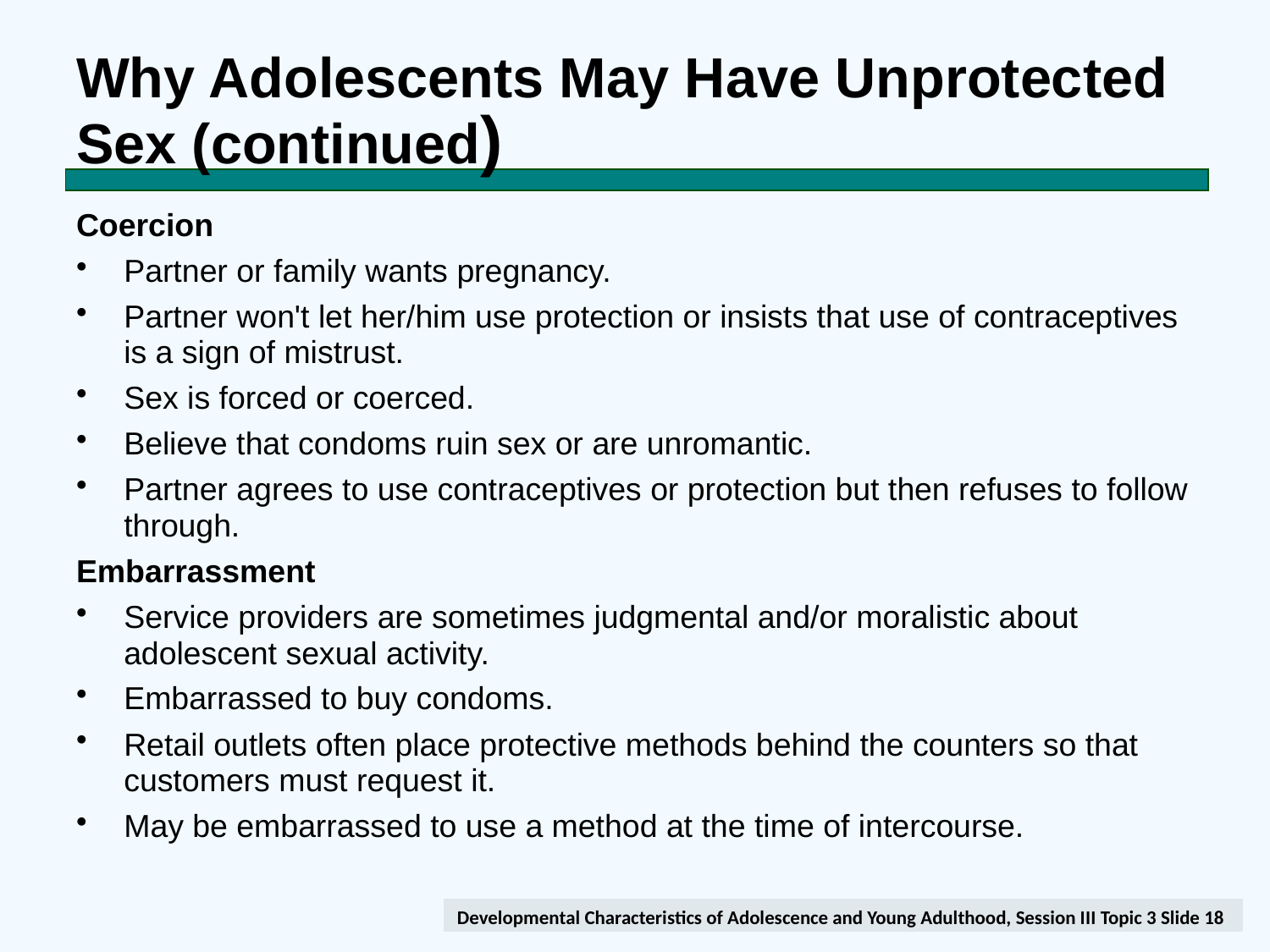

# Why Adolescents May Have Unprotected Sex (continued)
Coercion
Partner or family wants pregnancy.
Partner won't let her/him use protection or insists that use of contraceptives is a sign of mistrust.
Sex is forced or coerced.
Believe that condoms ruin sex or are unromantic.
Partner agrees to use contraceptives or protection but then refuses to follow through.
Embarrassment
Service providers are sometimes judgmental and/or moralistic about adolescent sexual activity.
Embarrassed to buy condoms.
Retail outlets often place protective methods behind the counters so that customers must request it.
May be embarrassed to use a method at the time of intercourse.

Developmental Characteristics of Adolescence and Young Adulthood, Session III Topic 3 Slide 18